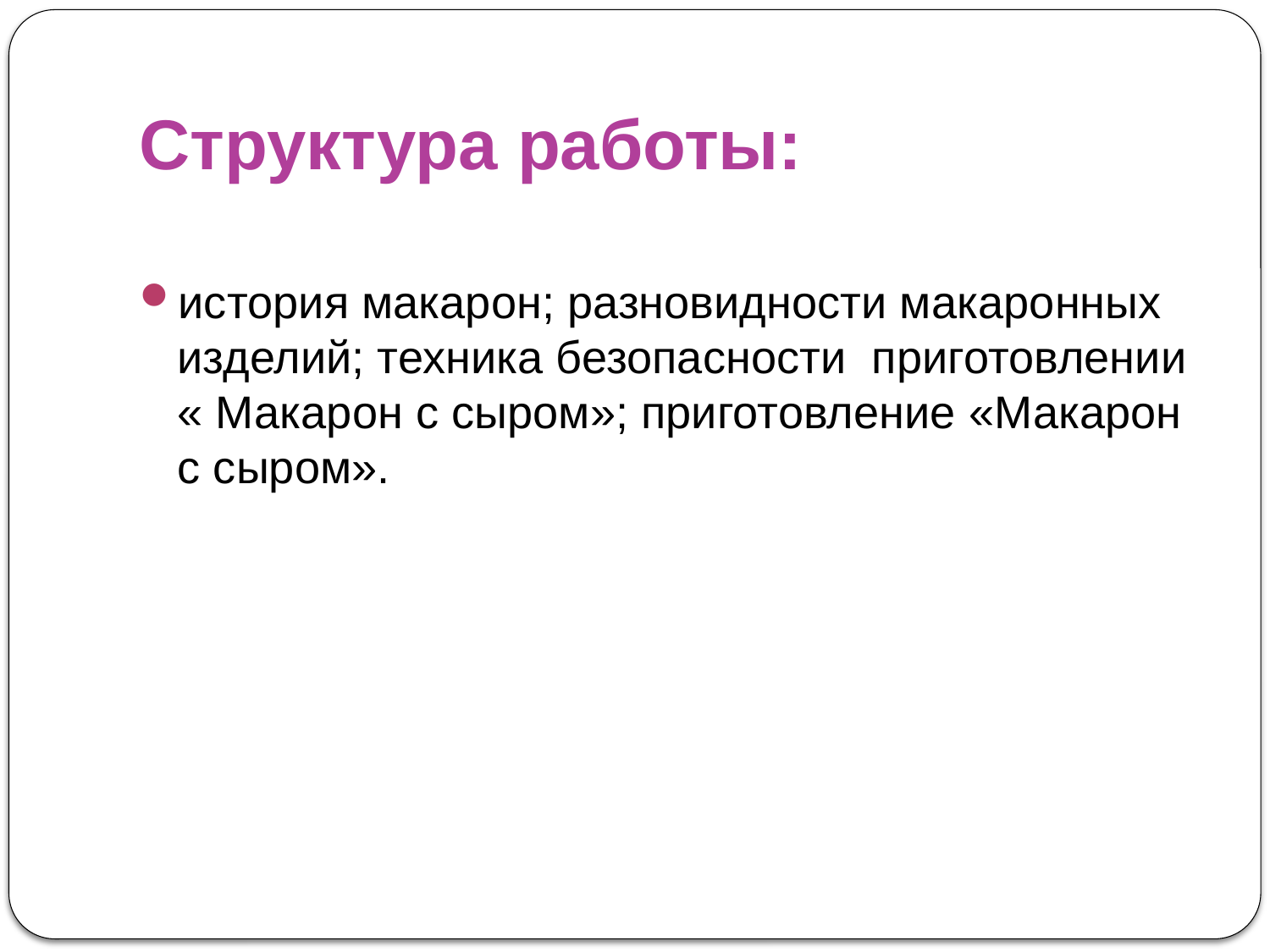

# Структура работы:

история макарон; разновидности макаронных изделий; техника безопасности  приготовлении « Макарон с сыром»; приготовление «Макарон с сыром».